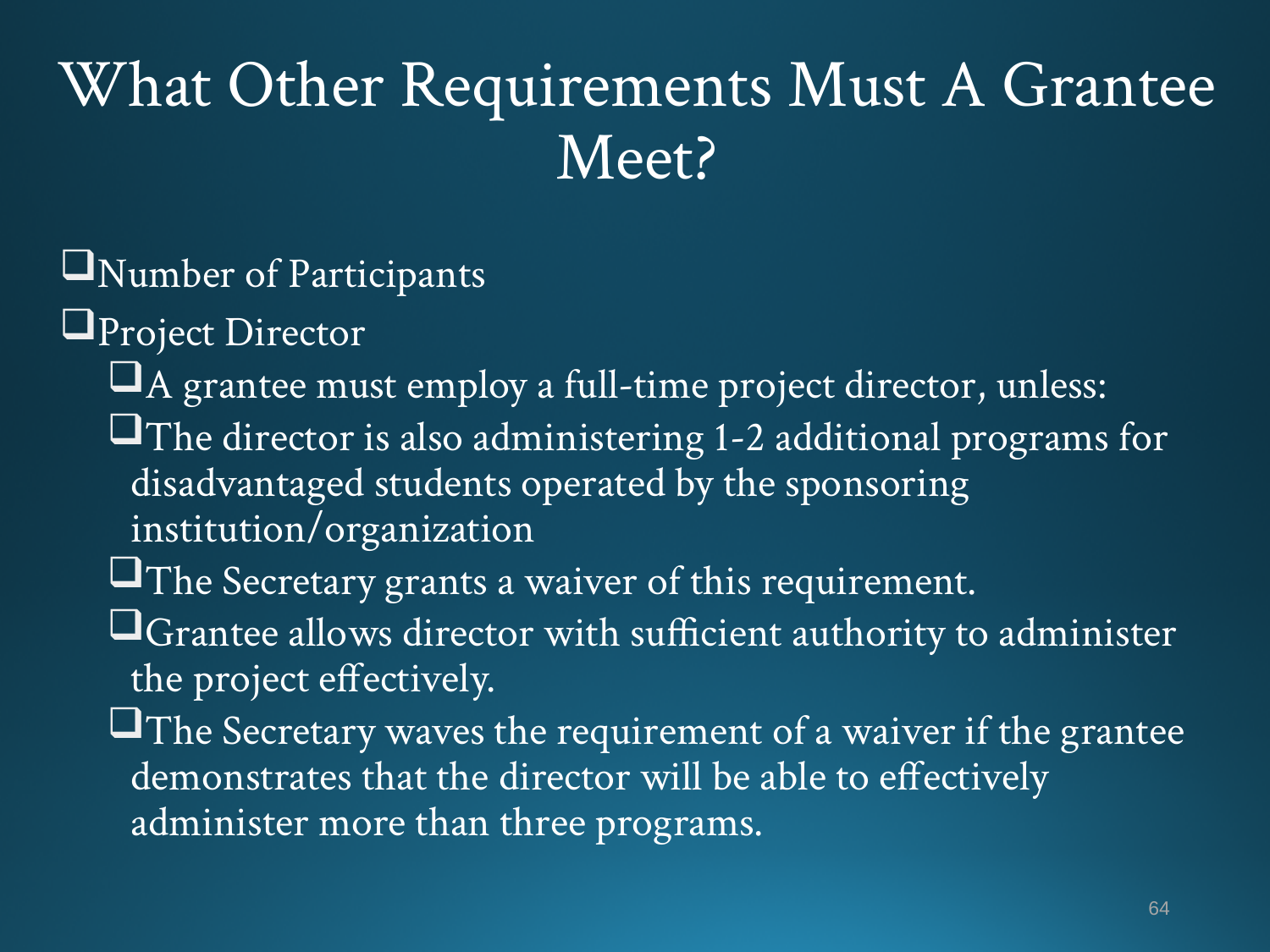

# What Other Requirements Must A Grantee Meet?
Number of Participants
Project Director
A grantee must employ a full-time project director, unless:
The director is also administering 1-2 additional programs for disadvantaged students operated by the sponsoring institution/organization
The Secretary grants a waiver of this requirement.
Grantee allows director with sufficient authority to administer the project effectively.
The Secretary waves the requirement of a waiver if the grantee demonstrates that the director will be able to effectively administer more than three programs.

64